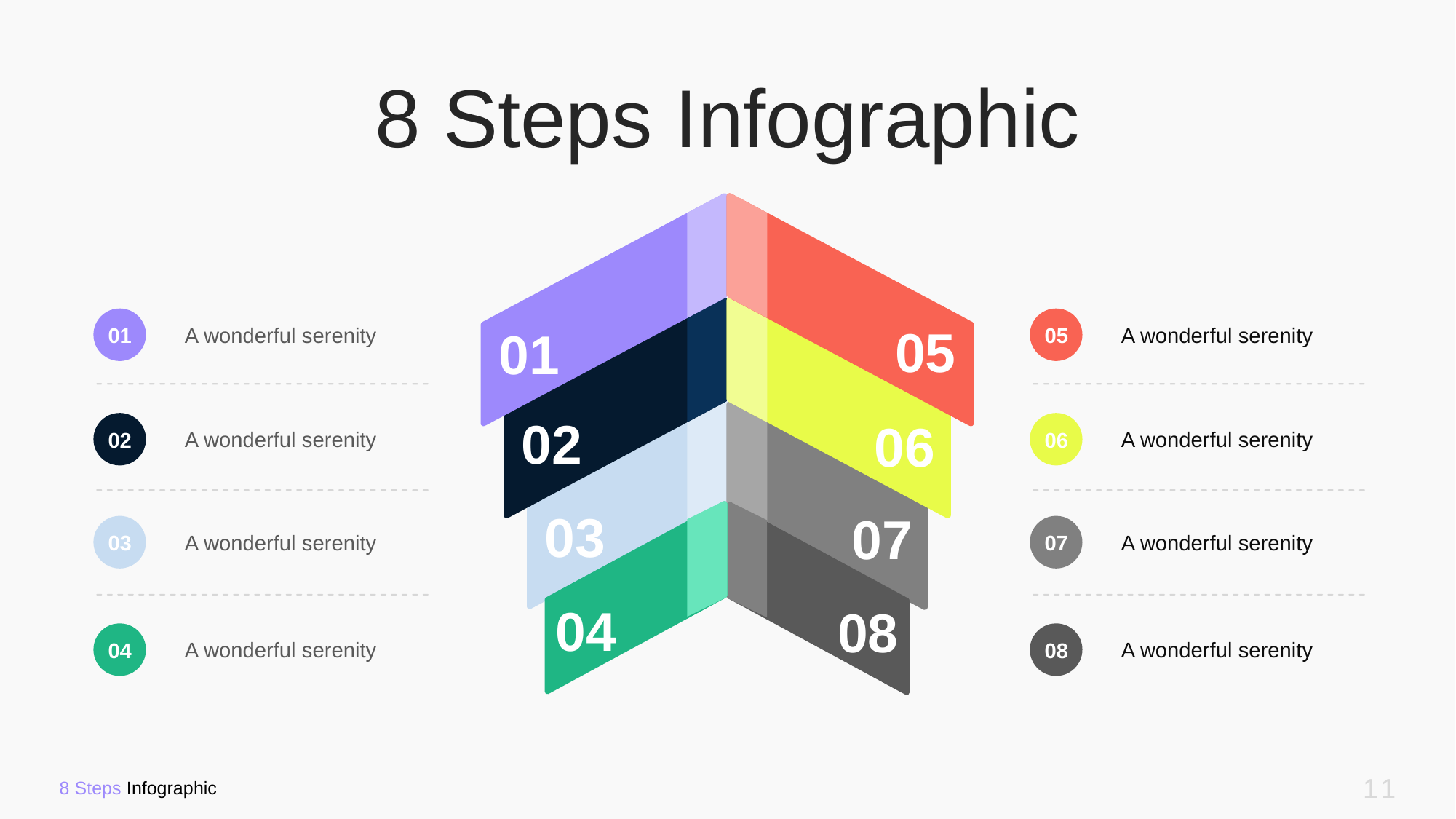

8 Steps Infographic

01

05

02

06

01
A wonderful serenity

02
A wonderful serenity

03
A wonderful serenity

04
A wonderful serenity

05
A wonderful serenity

06
A wonderful serenity

07
A wonderful serenity

08
A wonderful serenity

03

07

04

08